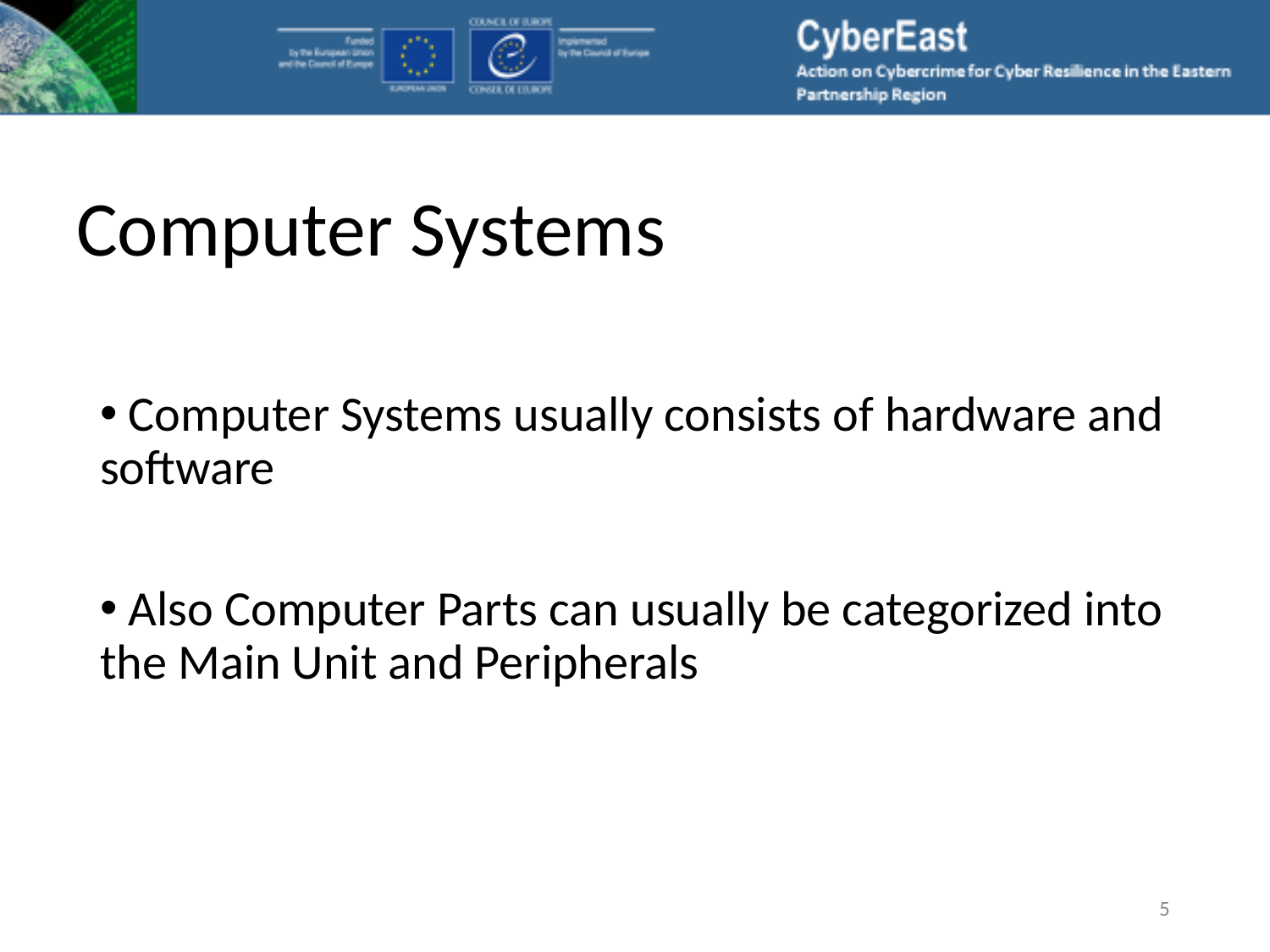

# Computer Systems
 Computer Systems usually consists of hardware and software

 Also Computer Parts can usually be categorized into the Main Unit and Peripherals
5